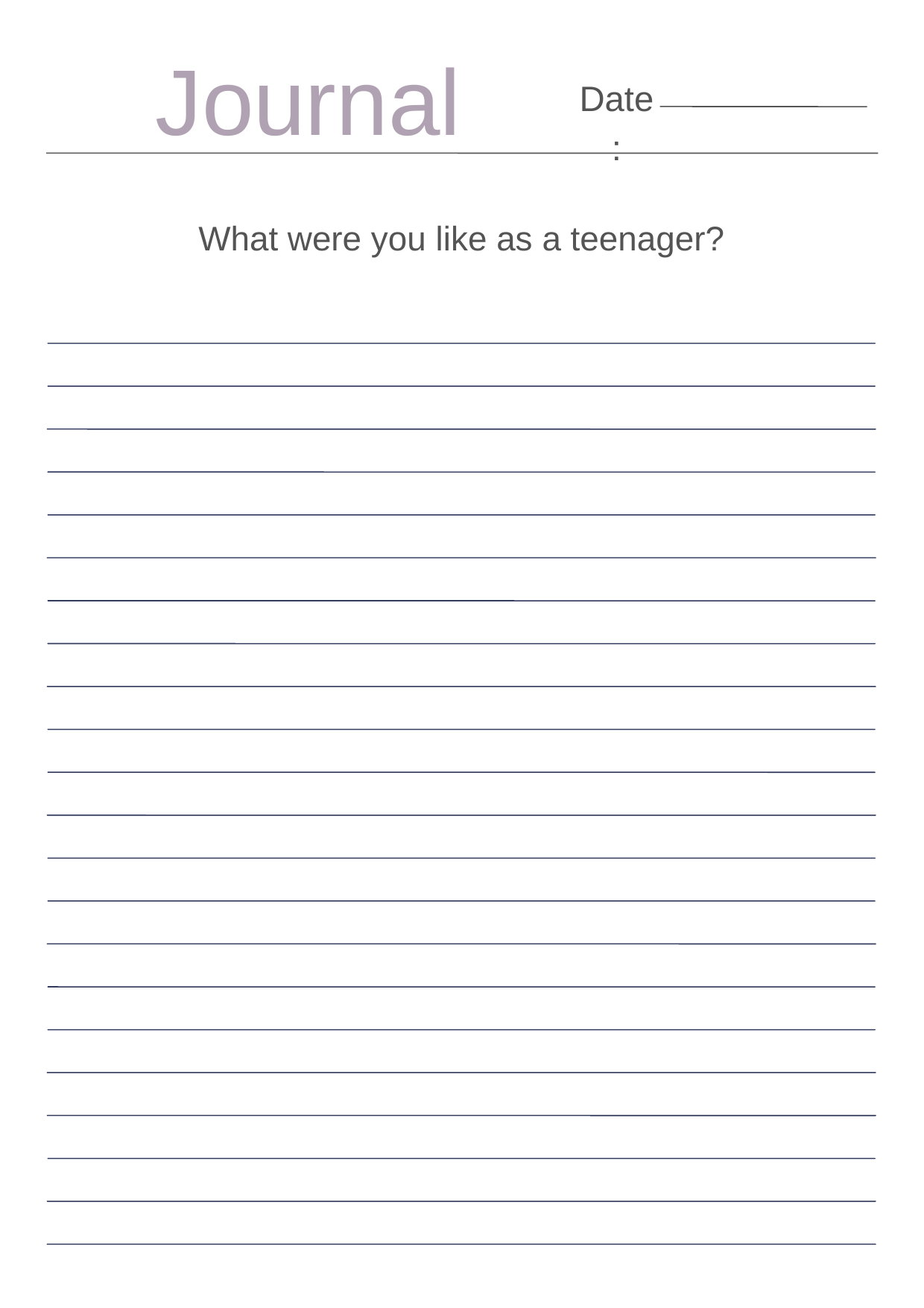

Journal
Date:

What were you like as a teenager?